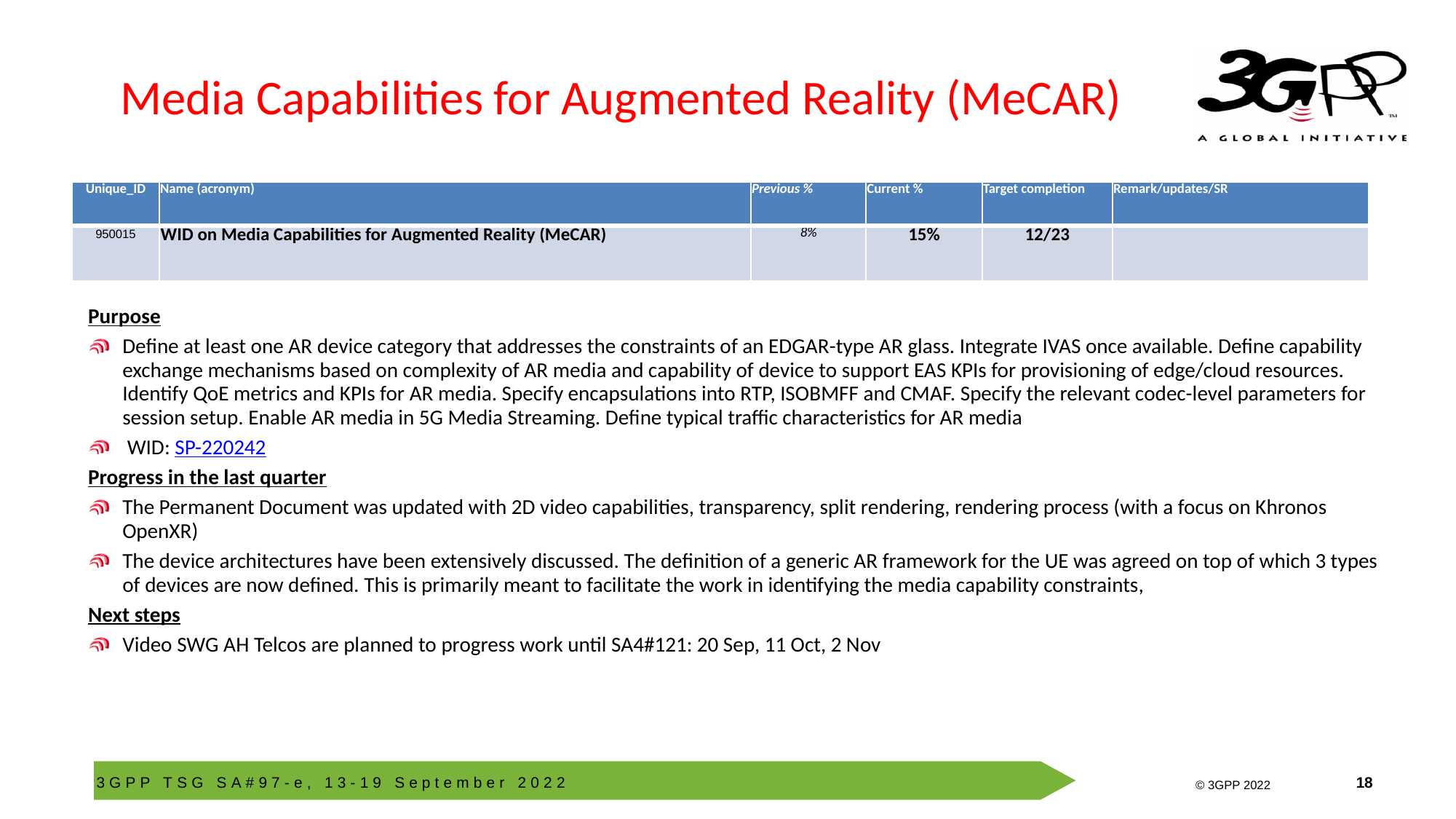

# Media Capabilities for Augmented Reality (MeCAR)
| Unique\_ID | Name (acronym) | Previous % | Current % | Target completion | Remark/updates/SR |
| --- | --- | --- | --- | --- | --- |
| 950015 | WID on Media Capabilities for Augmented Reality (MeCAR) | 8% | 15% | 12/23 |  |
Purpose
Define at least one AR device category that addresses the constraints of an EDGAR-type AR glass. Integrate IVAS once available. Define capability exchange mechanisms based on complexity of AR media and capability of device to support EAS KPIs for provisioning of edge/cloud resources. Identify QoE metrics and KPIs for AR media. Specify encapsulations into RTP, ISOBMFF and CMAF. Specify the relevant codec-level parameters for session setup. Enable AR media in 5G Media Streaming. Define typical traffic characteristics for AR media
 WID: SP-220242
Progress in the last quarter
The Permanent Document was updated with 2D video capabilities, transparency, split rendering, rendering process (with a focus on Khronos OpenXR)
The device architectures have been extensively discussed. The definition of a generic AR framework for the UE was agreed on top of which 3 types of devices are now defined. This is primarily meant to facilitate the work in identifying the media capability constraints,
Next steps
Video SWG AH Telcos are planned to progress work until SA4#121: 20 Sep, 11 Oct, 2 Nov